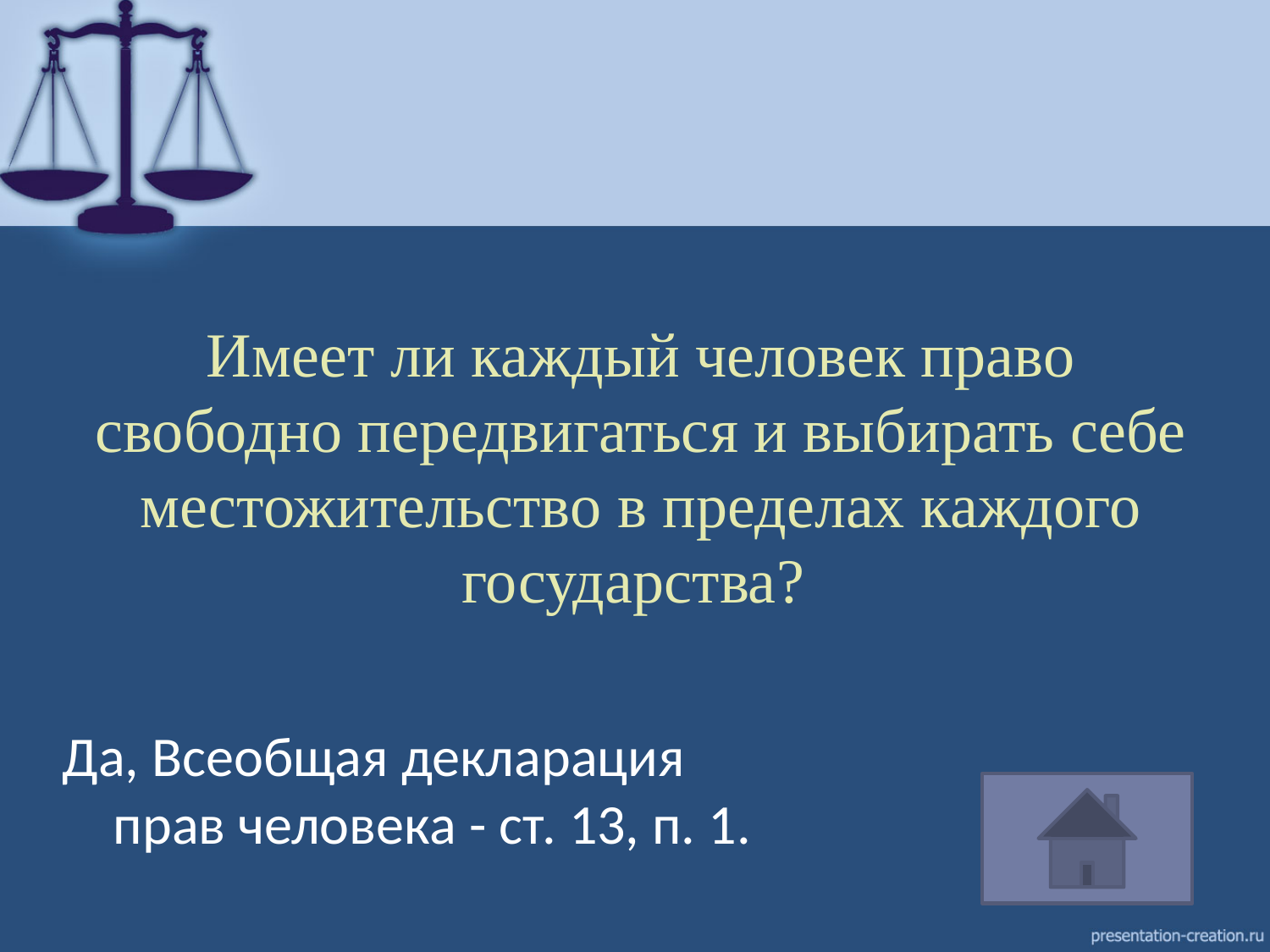

# Имеет ли каждый человек право свободно передвигаться и выбирать себе местожительство в пределах каждого государства?
Да, Всеобщая декларация прав человека - ст. 13, п. 1.